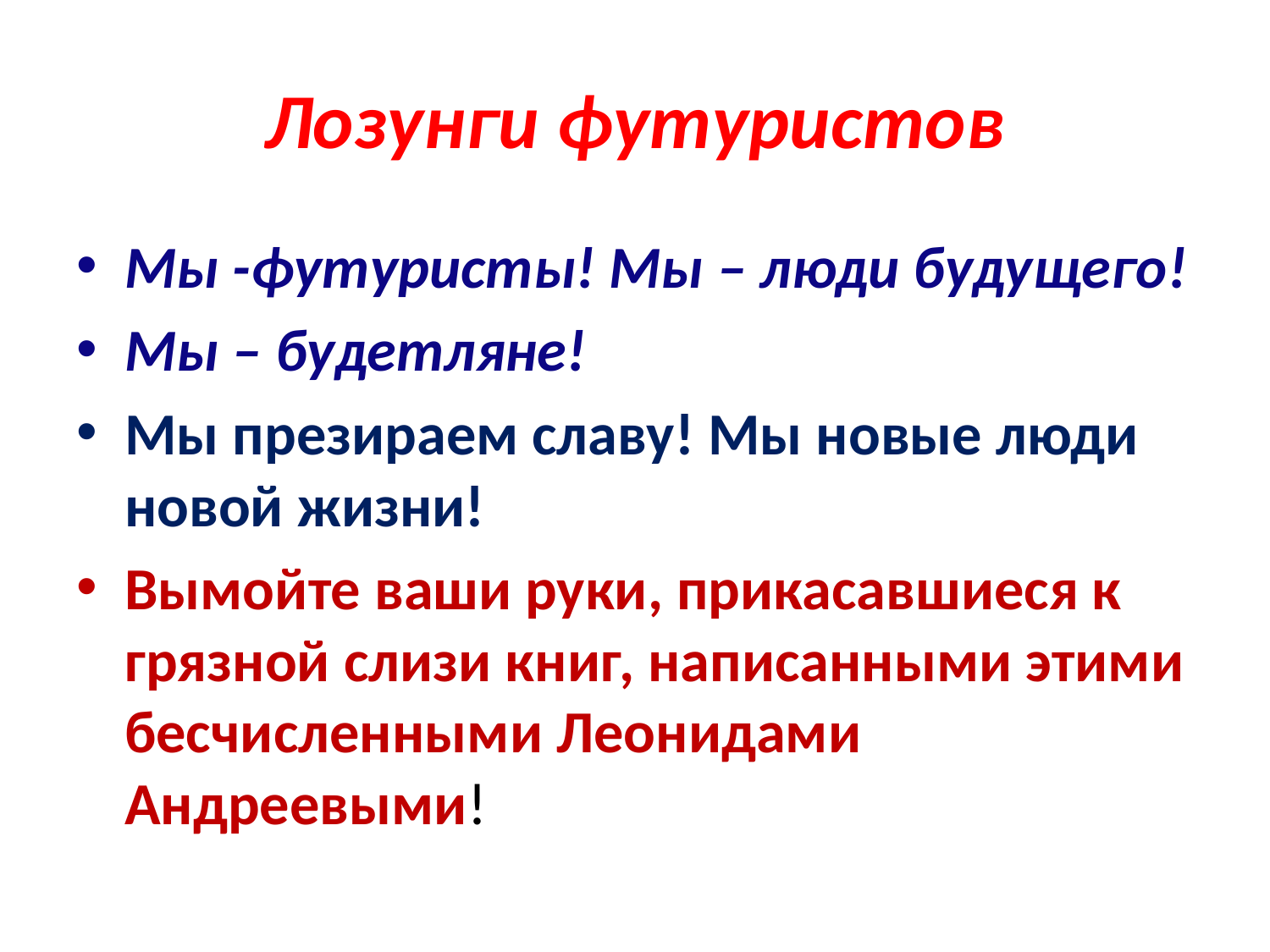

# Лозунги футуристов
Мы -футуристы! Мы – люди будущего!
Мы – будетляне!
Мы презираем славу! Мы новые люди новой жизни!
Вымойте ваши руки, прикасавшиеся к грязной слизи книг, написанными этими бесчисленными Леонидами Андреевыми!